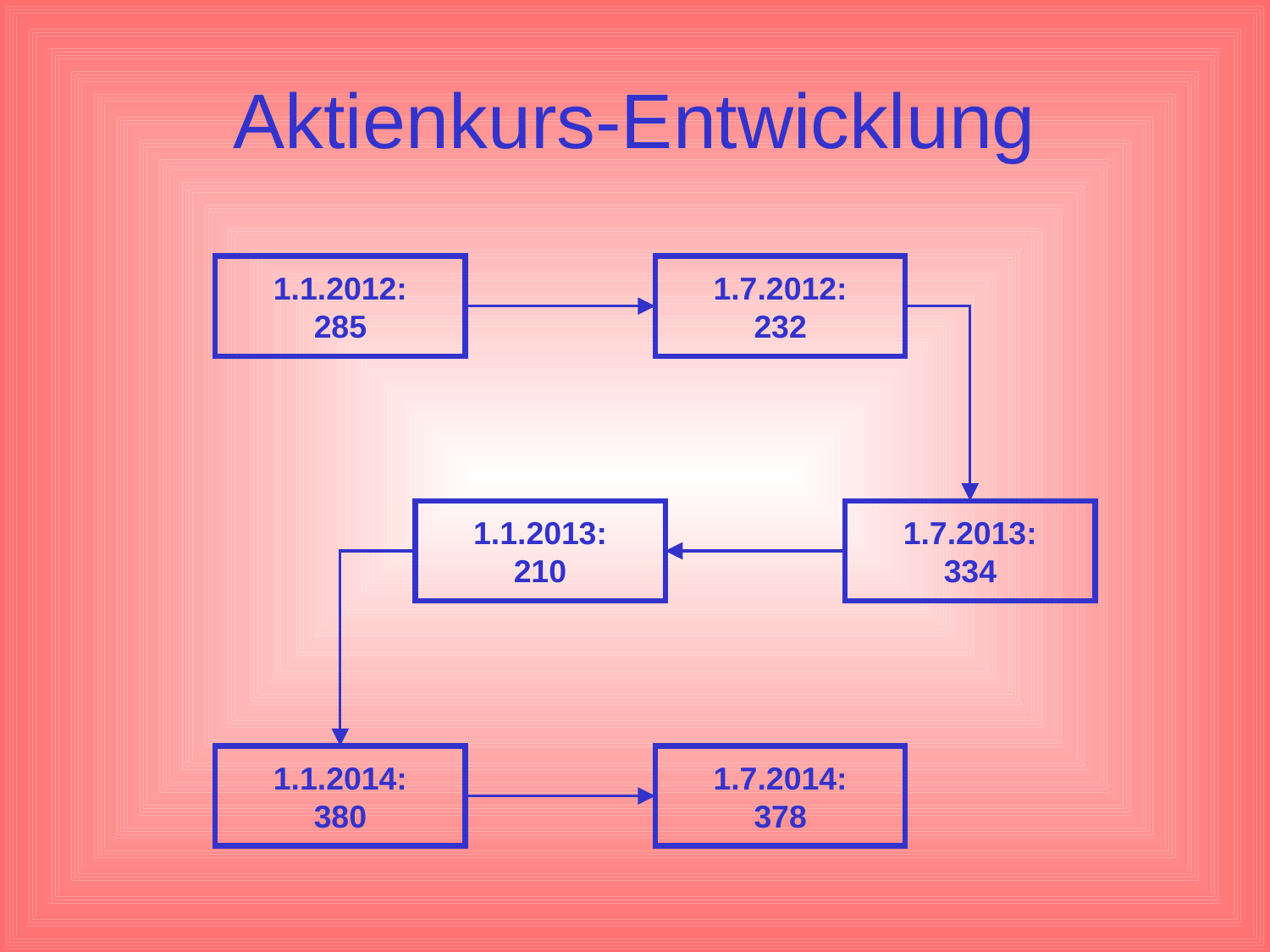

# Aktienkurs-Entwicklung
1.1.2012:
285
1.7.2012:
232
1.1.2013:
210
1.7.2013:
334
1.1.2014:
380
1.7.2014:
378